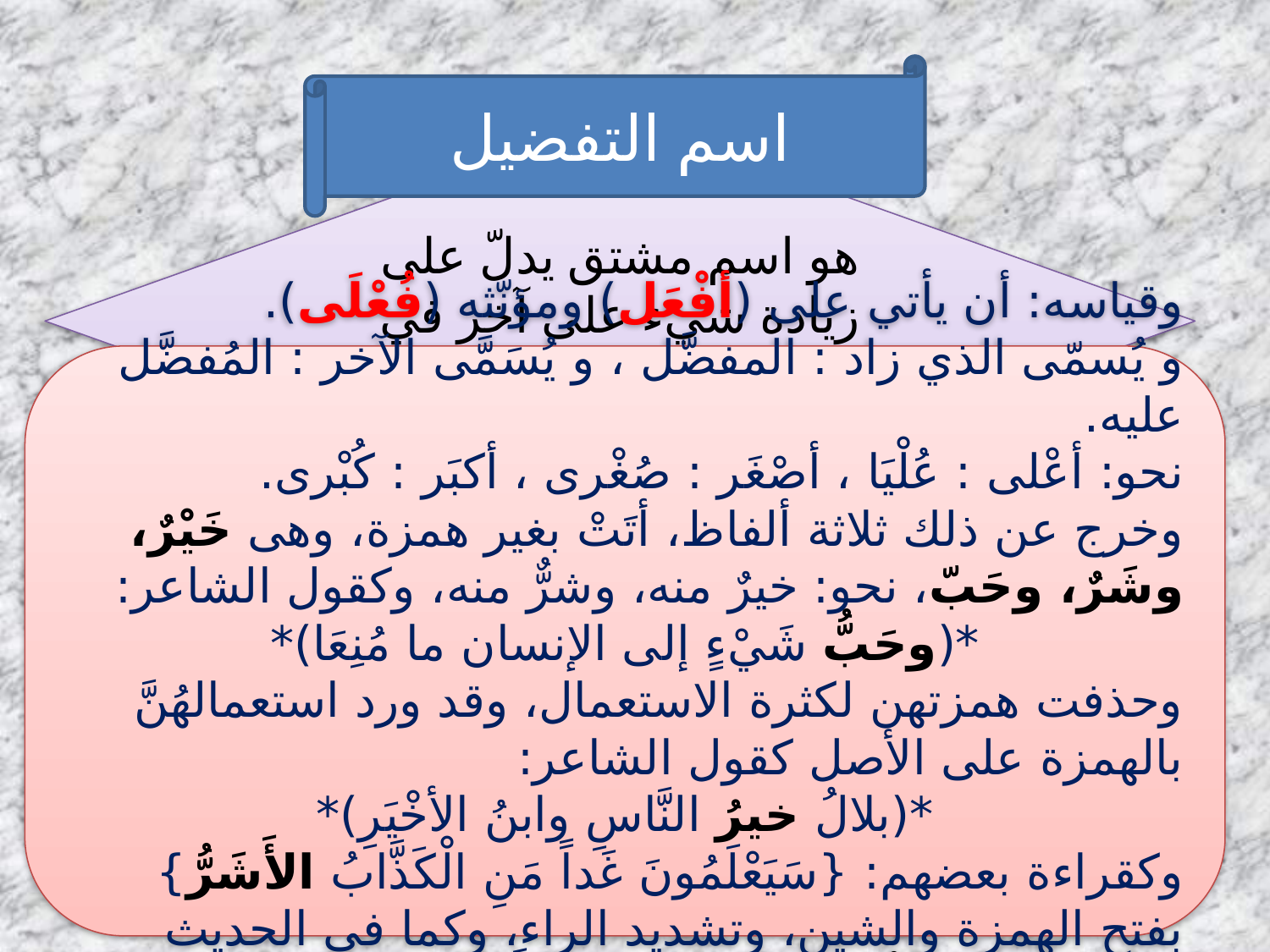

اسم التفضيل
هو اسم مشتق يدلّ على زيادة شيء على آخر في صفة اشتركا فيها.
وقياسه: أن يأتي على (أفْعَل) ومؤنّثه (فُعْلَى).
و يُسمّى الذي زاد : المفضَّل ، و يُسَمَّى الآخر : المُفضَّل عليه.
نحو: أعْلى : عُلْيَا ، أصْغَر : صُغْرى ، أكبَر : كُبْرى.
وخرج عن ذلك ثلاثة ألفاظ، أتَتْ بغير همزة، وهى خَيْرٌ، وشَرٌ، وحَبّ، نحو: خيرٌ منه، وشرٌّ منه، وكقول الشاعر:
*(وحَبُّ شَيْءٍ إلى الإنسان ما مُنِعَا)*
وحذفت همزتهن لكثرة الاستعمال، وقد ورد استعمالهُنَّ بالهمزة على الأصل كقول الشاعر:
*(بلالُ خيرُ النَّاسِ وابنُ الأخْيَرِ)*
وكقراءة بعضهم: {سَيَعْلَمُونَ غَداً مَنِ الْكَذَّابُ الأَشَرُّ} بفتح الهمزة والشين، وتشديد الراء، وكما في الحديث الشريف: "أحبُّ الأعمال إلى الله أَدْوَمُها وإن قَلَّ".